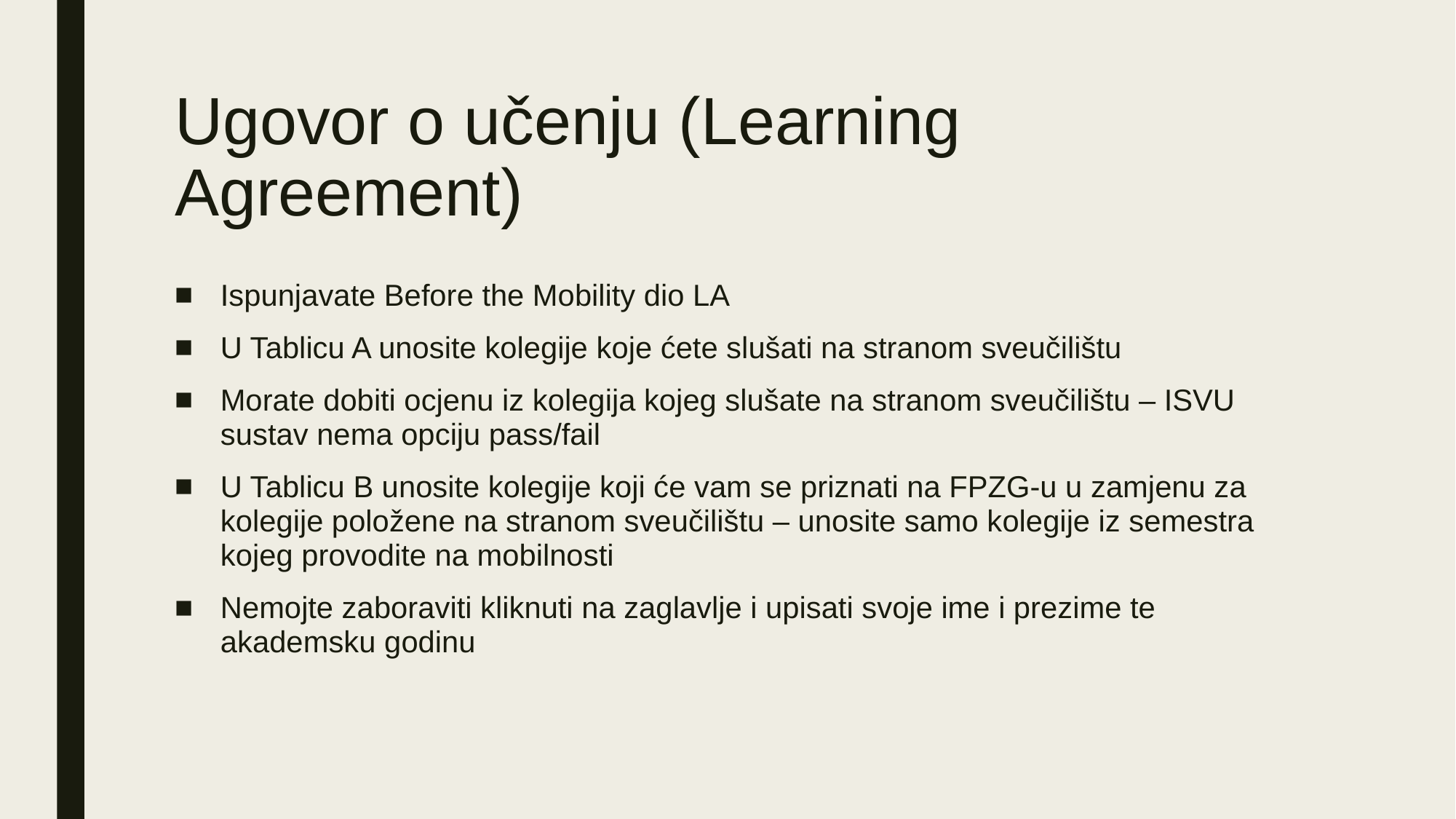

# Ugovor o učenju (Learning Agreement)
Ispunjavate Before the Mobility dio LA
U Tablicu A unosite kolegije koje ćete slušati na stranom sveučilištu
Morate dobiti ocjenu iz kolegija kojeg slušate na stranom sveučilištu – ISVU sustav nema opciju pass/fail
U Tablicu B unosite kolegije koji će vam se priznati na FPZG-u u zamjenu za kolegije položene na stranom sveučilištu – unosite samo kolegije iz semestra kojeg provodite na mobilnosti
Nemojte zaboraviti kliknuti na zaglavlje i upisati svoje ime i prezime te akademsku godinu